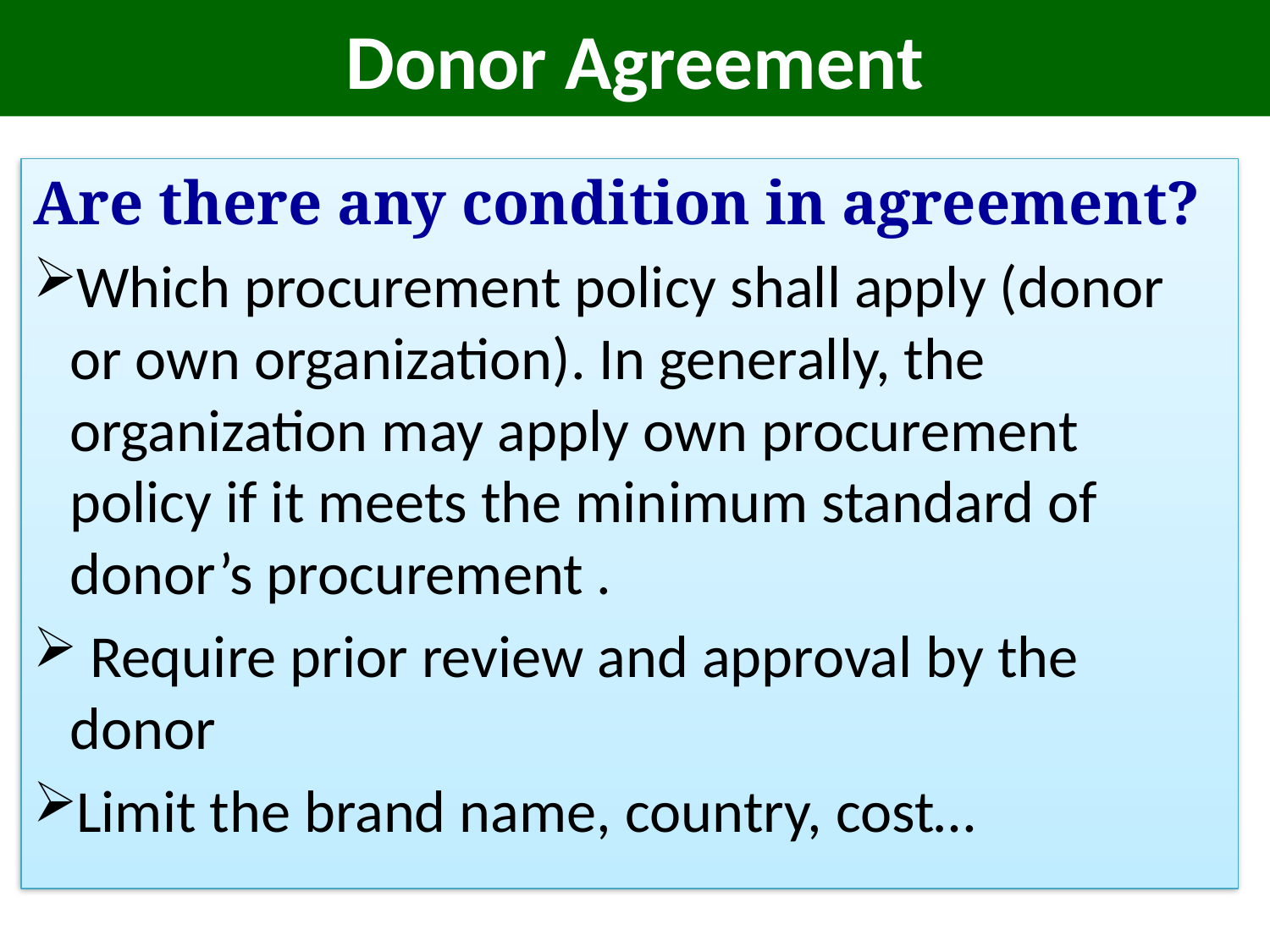

# Donor Agreement
Are there any condition in agreement?
Which procurement policy shall apply (donor or own organization). In generally, the organization may apply own procurement policy if it meets the minimum standard of donor’s procurement .
 Require prior review and approval by the donor
Limit the brand name, country, cost…